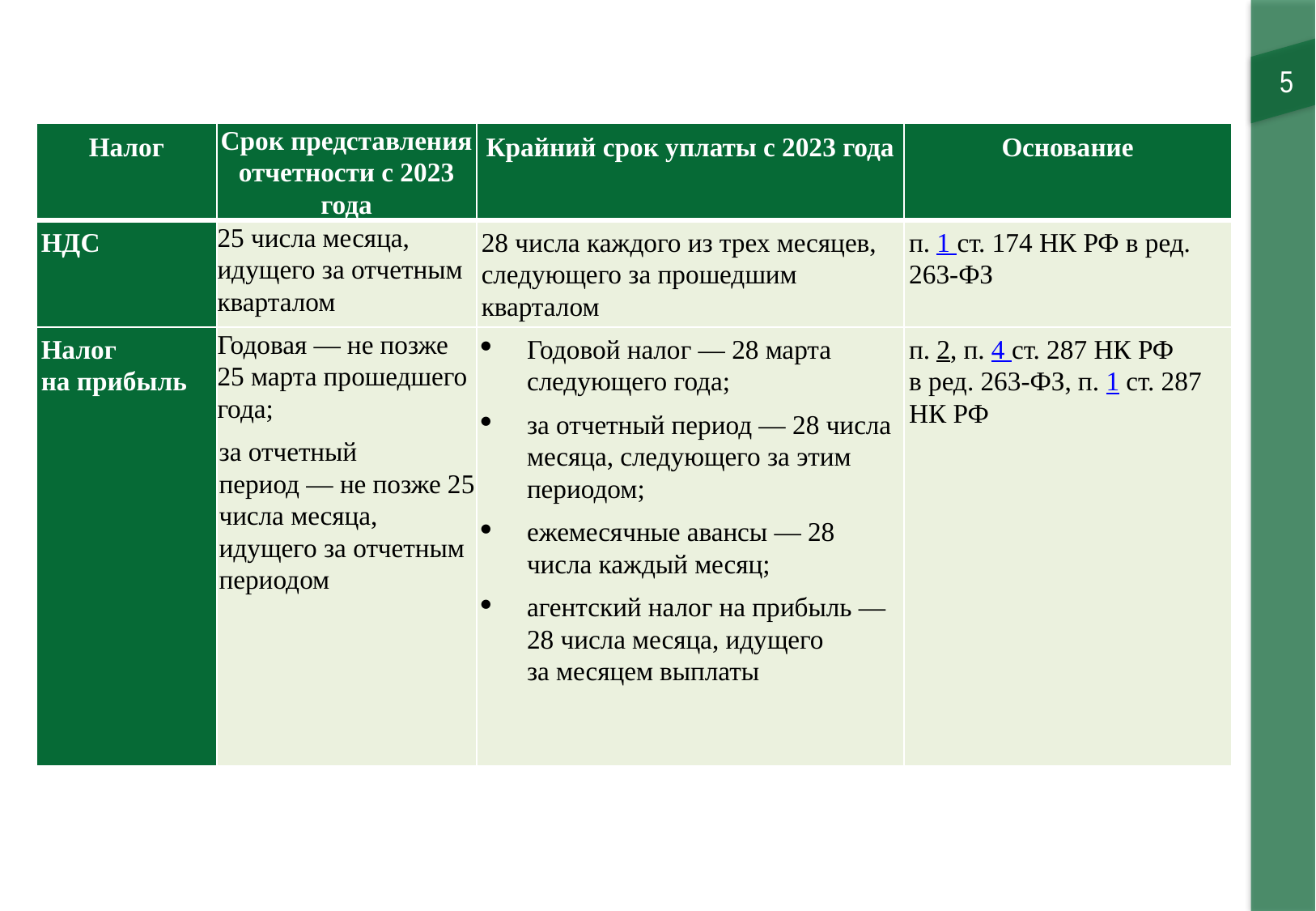

5
| Налог | Срок представления отчетности с 2023 года | Крайний срок уплаты с 2023 года | Основание |
| --- | --- | --- | --- |
| НДС | 25 числа месяца, идущего за отчетным кварталом | 28 числа каждого из трех месяцев, следующего за прошедшим кварталом | п. 1 ст. 174 НК РФ в ред. 263-ФЗ |
| Налог на прибыль | Годовая — не позже 25 марта прошедшего года; за отчетный период — не позже 25 числа месяца, идущего за отчетным периодом | Годовой налог — 28 марта следующего года; за отчетный период — 28 числа месяца, следующего за этим периодом; ежемесячные авансы — 28 числа каждый месяц; агентский налог на прибыль — 28 числа месяца, идущего за месяцем выплаты | п. 2, п. 4 ст. 287 НК РФ в ред. 263-ФЗ, п. 1 ст. 287 НК РФ |